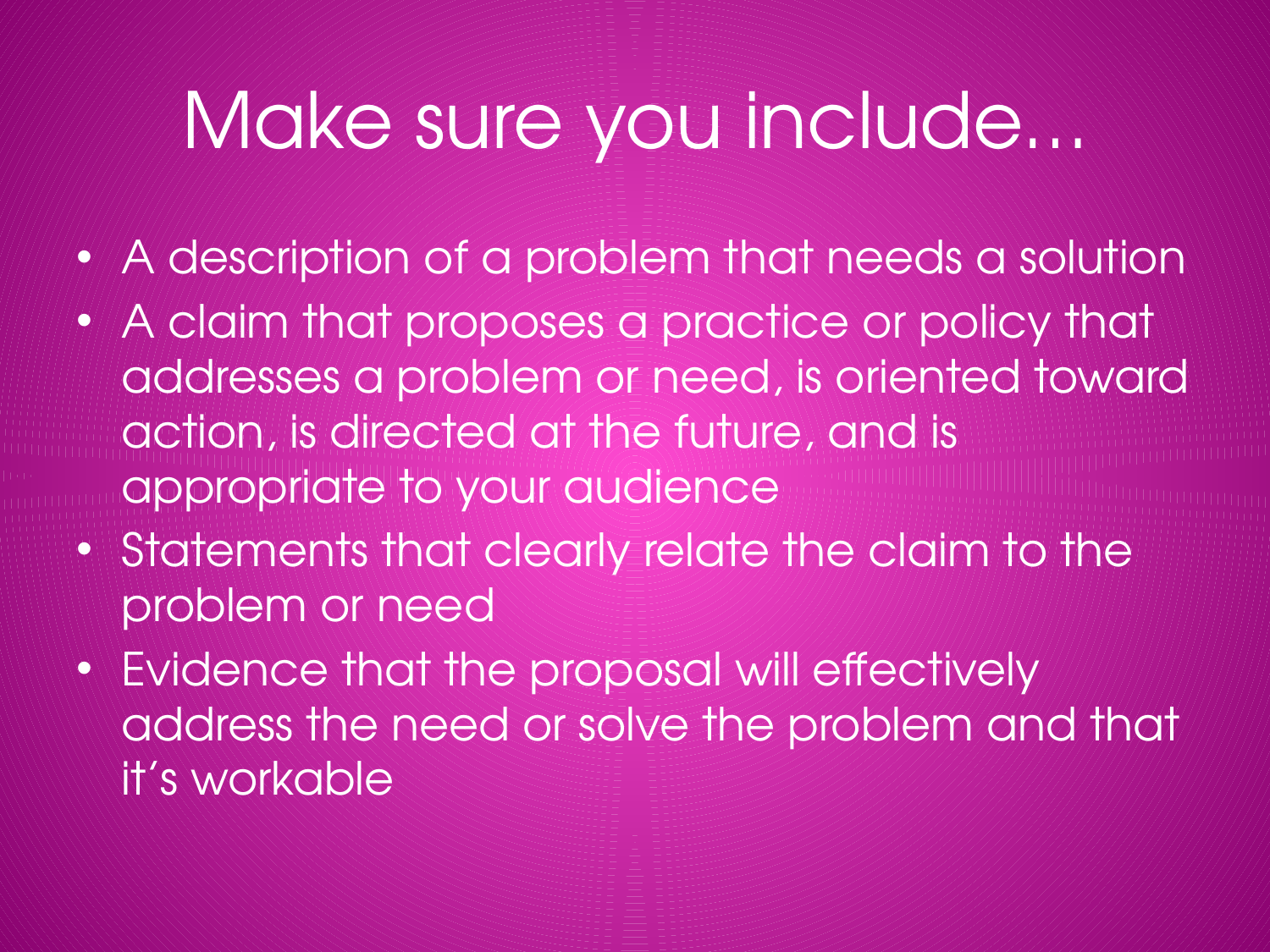

# Make sure you include…
A description of a problem that needs a solution
A claim that proposes a practice or policy that addresses a problem or need, is oriented toward action, is directed at the future, and is appropriate to your audience
Statements that clearly relate the claim to the problem or need
Evidence that the proposal will effectively address the need or solve the problem and that it’s workable